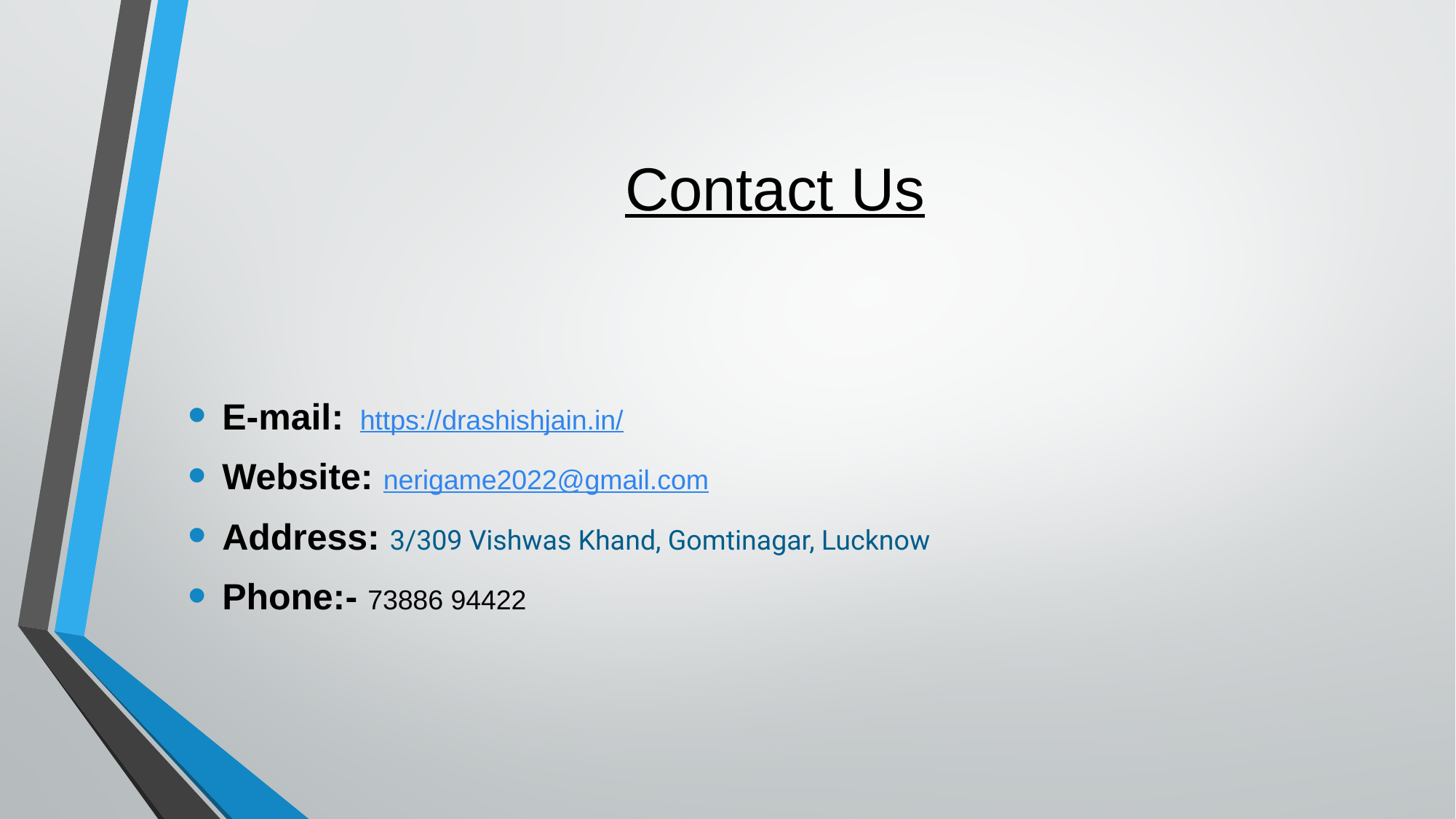

# Contact Us
E-mail:  https://drashishjain.in/
Website: nerigame2022@gmail.com
Address: 3/309 Vishwas Khand, Gomtinagar, Lucknow
Phone:- 73886 94422